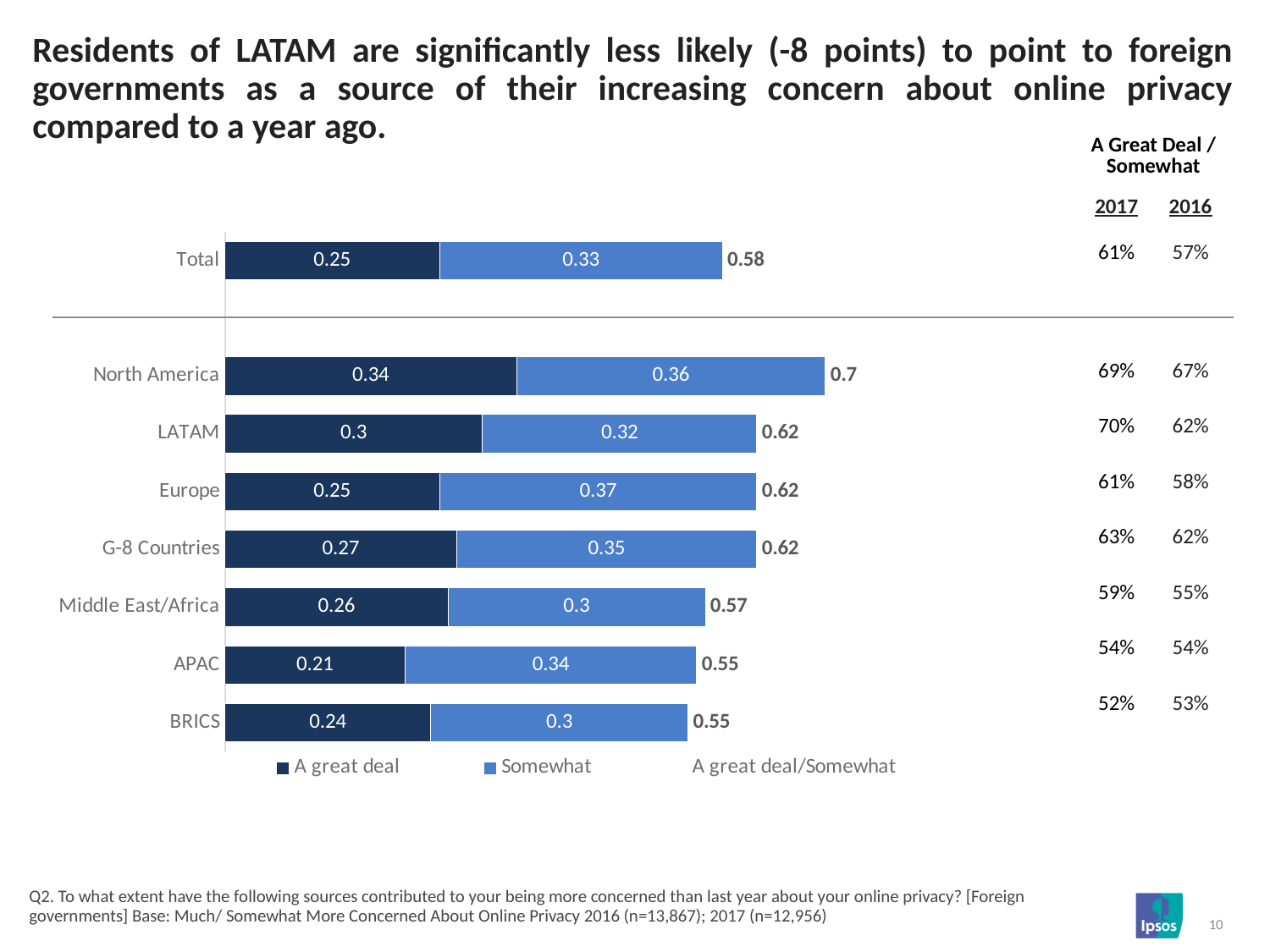

# Residents of LATAM are significantly less likely (-8 points) to point to foreign governments as a source of their increasing concern about online privacy compared to a year ago.
| A Great Deal / Somewhat |  |
| --- | --- |
| 2017 | 2016 |
| 61% | 57% |
|  |  |
| 69% | 67% |
| 70% | 62% |
| 61% | 58% |
| 63% | 62% |
| 59% | 55% |
| 54% | 54% |
| 52% | 53% |
|  |  |

### Chart

| Category | A great deal | Somewhat | A great deal/Somewhat |
|---|---|---|---|
| Total | 0.25 | 0.33 | 0.58 |
|  | None | None | None |
| North America | 0.34 | 0.36 | 0.7 |
| LATAM | 0.3 | 0.32 | 0.62 |
| Europe | 0.25 | 0.37 | 0.62 |
| G-8 Countries | 0.27 | 0.35 | 0.62 |
| Middle East/Africa | 0.26 | 0.3 | 0.57 |
| APAC | 0.21 | 0.34 | 0.55 |
| BRICS | 0.24 | 0.3 | 0.55 |
Q2. To what extent have the following sources contributed to your being more concerned than last year about your online privacy? [Foreign governments] Base: Much/ Somewhat More Concerned About Online Privacy 2016 (n=13,867); 2017 (n=12,956)